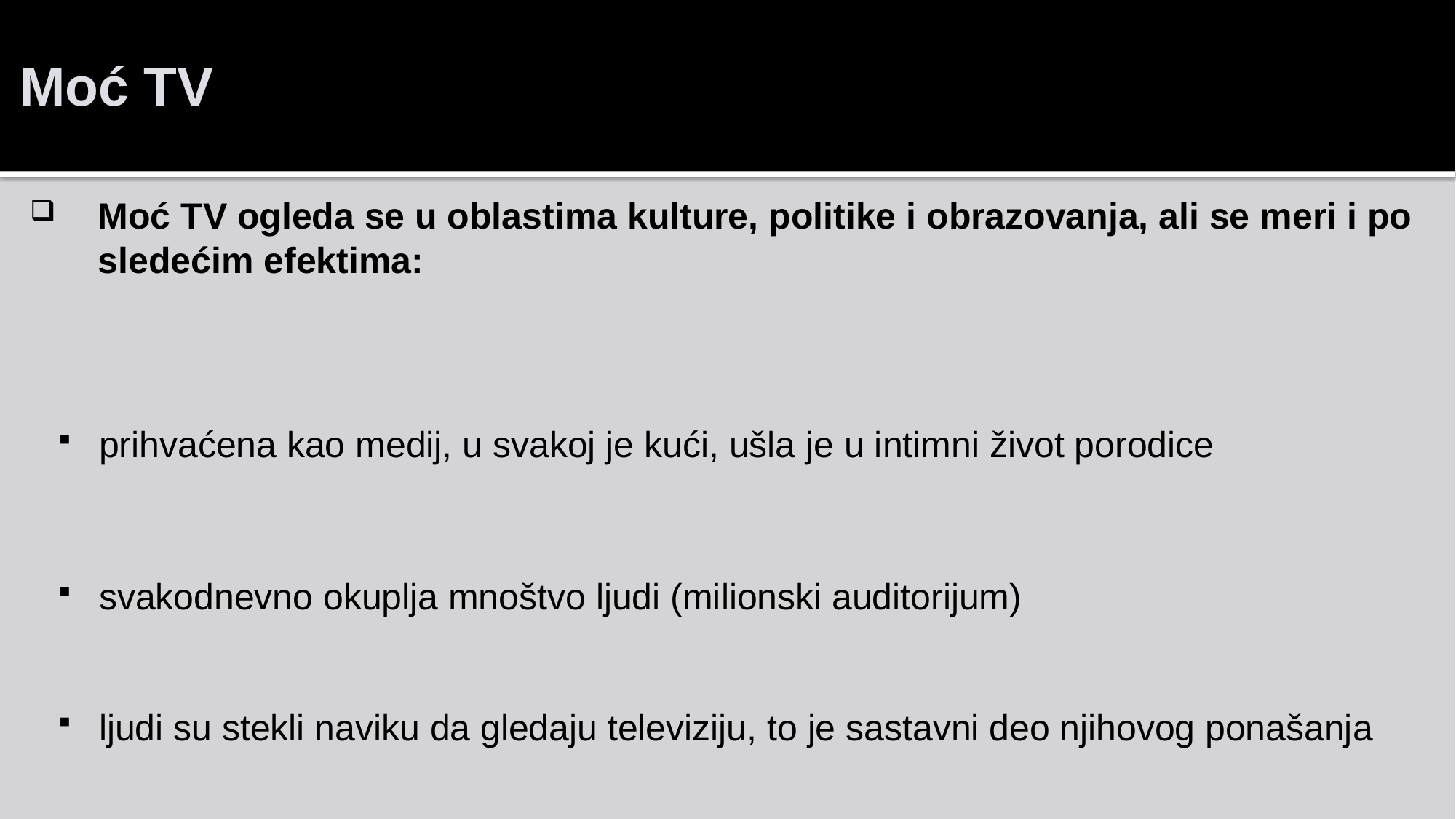

# Moć TV
Moć TV ogleda se u oblastima kulture, politike i obrazovanja, ali se meri i po sledećim efektima:

prihvaćena kao medij, u svakoj je kući, ušla je u intimni život porodice

svakodnevno okuplja mnoštvo ljudi (milionski auditorijum)

ljudi su stekli naviku da gledaju televiziju, to je sastavni deo njihovog ponašanja